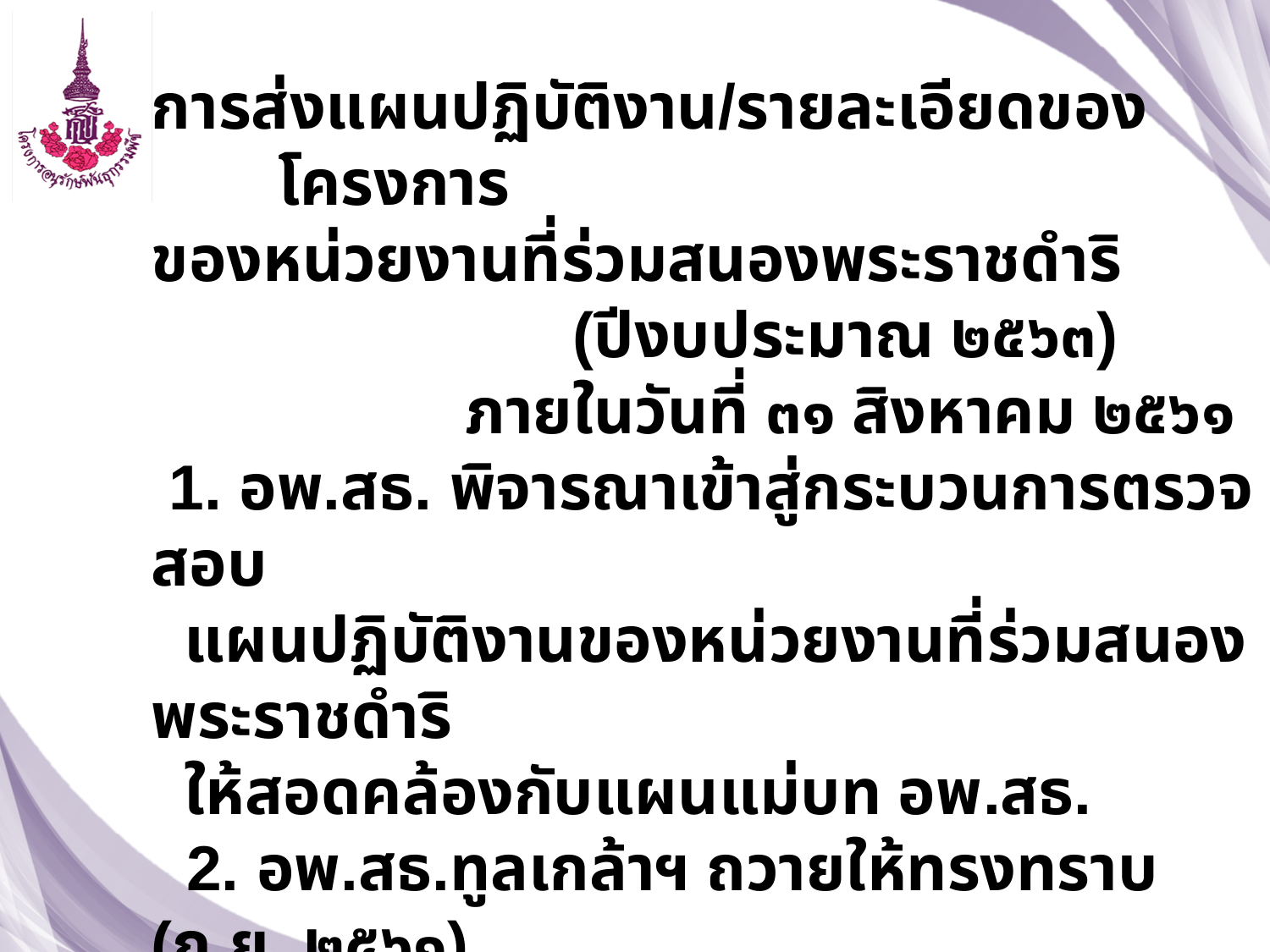

การส่งแผนปฏิบัติงาน/รายละเอียดของโครงการ
ของหน่วยงานที่ร่วมสนองพระราชดำริ
                        (ปีงบประมาณ ๒๕๖๓)
                   ภายในวันที่ ๓๑ สิงหาคม ๒๕๖๑
 1. อพ.สธ. พิจารณาเข้าสู่กระบวนการตรวจสอบ
  แผนปฏิบัติงานของหน่วยงานที่ร่วมสนองพระราชดำริ
  ให้สอดคล้องกับแผนแม่บท อพ.สธ.
  2. อพ.สธ.ทูลเกล้าฯ ถวายให้ทรงทราบ  (ก.ย. ๒๕๖๑)
  3. อพ.สธ. ทำหนังสือแจ้งผลการจัดระดับคะแนนสนับสนุนแผนปฏิบัติงาน/ โครงการต่าง ๆ  ไปยังสำนักงบประมาณ/แหล่งทุนต่าง ๆ ต่อไป (พ.ย. –ธ.ค. ๒๕๖๑)